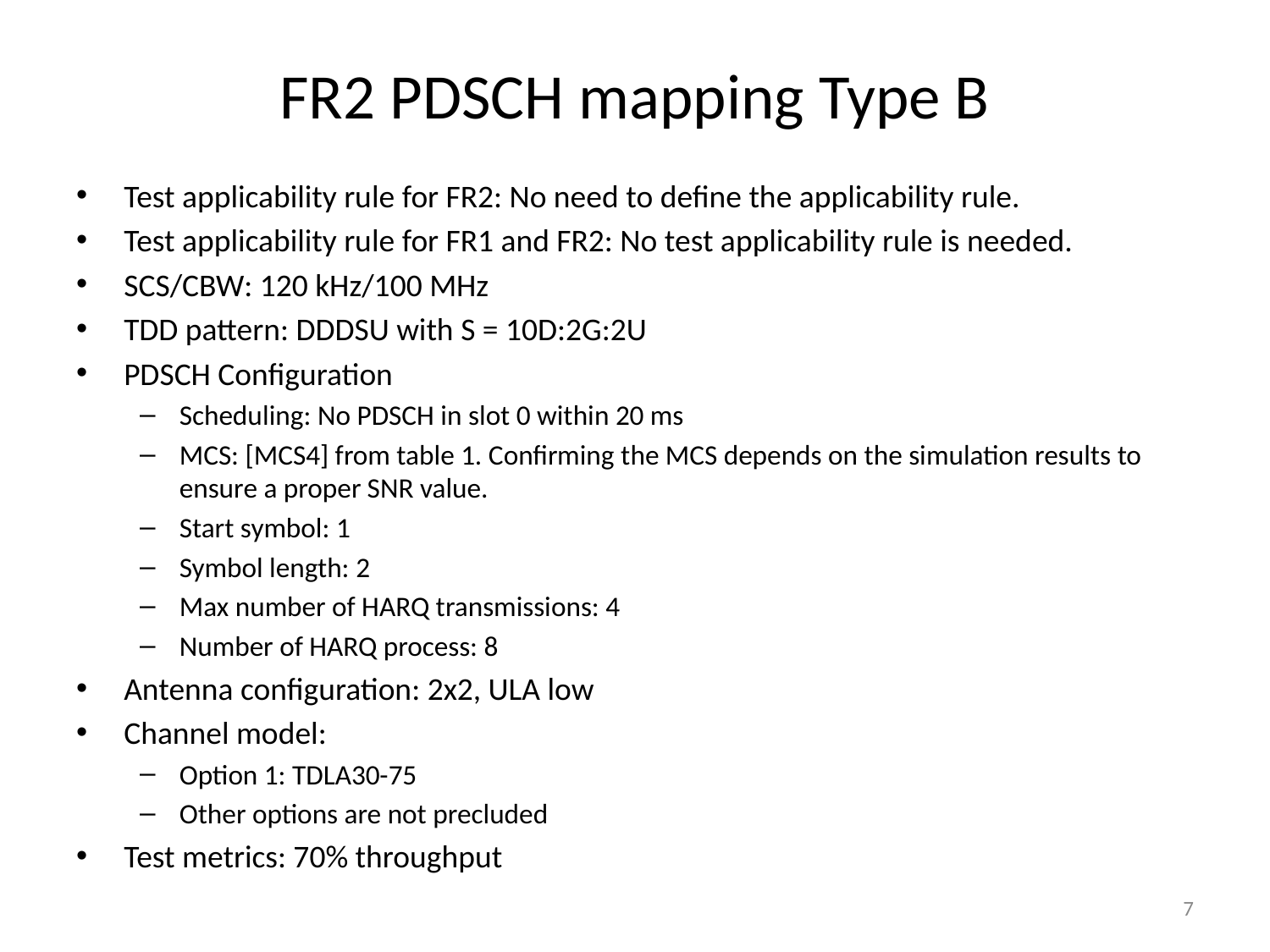

# FR2 PDSCH mapping Type B
Test applicability rule for FR2: No need to define the applicability rule.
Test applicability rule for FR1 and FR2: No test applicability rule is needed.
SCS/CBW: 120 kHz/100 MHz
TDD pattern: DDDSU with S = 10D:2G:2U
PDSCH Configuration
Scheduling: No PDSCH in slot 0 within 20 ms
MCS: [MCS4] from table 1. Confirming the MCS depends on the simulation results to ensure a proper SNR value.
Start symbol: 1
Symbol length: 2
Max number of HARQ transmissions: 4​
Number of HARQ process: 8
Antenna configuration: 2x2, ULA low
Channel model:
Option 1: TDLA30-75
Other options are not precluded
Test metrics: 70% throughput

7